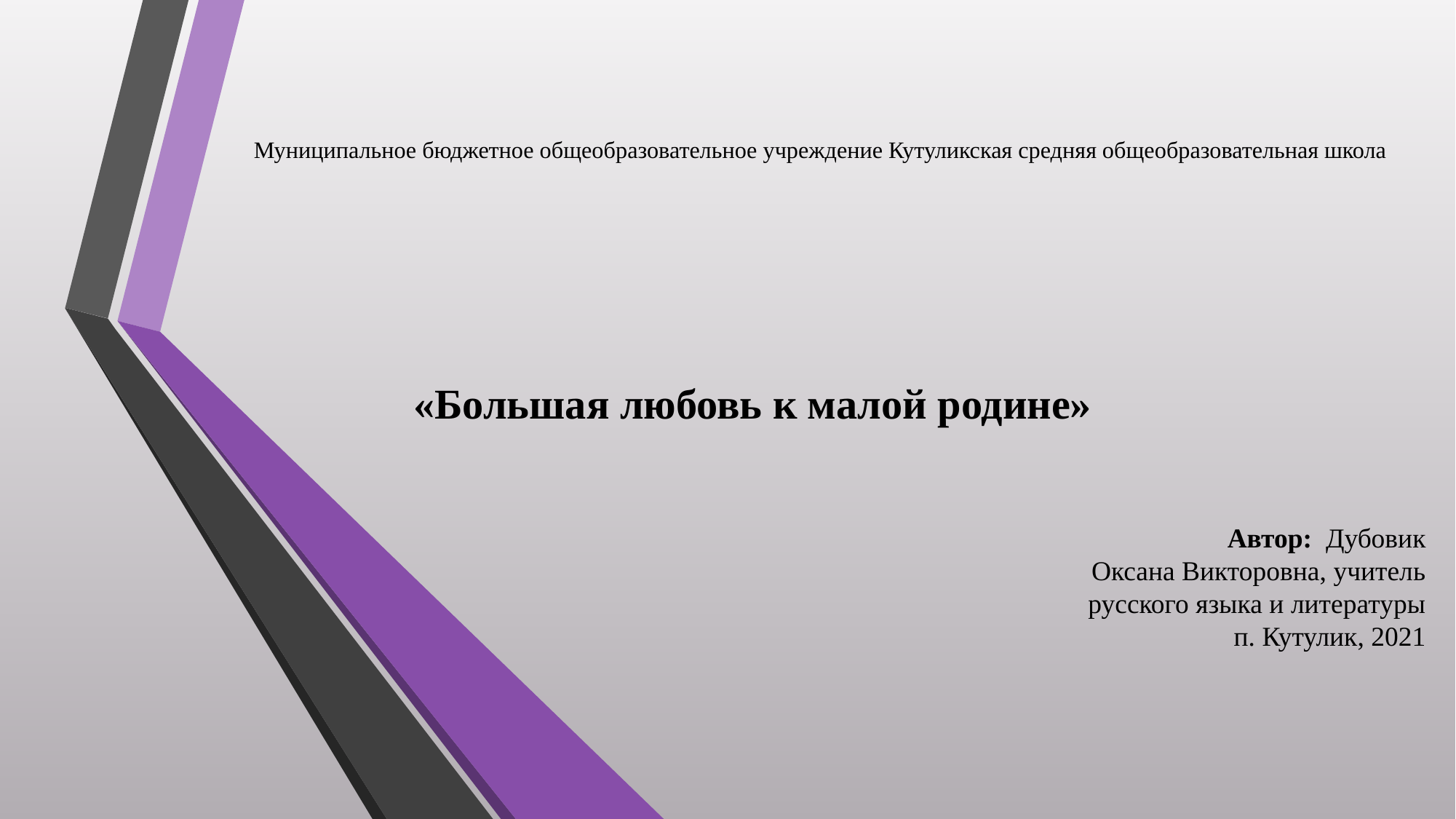

# Муниципальное бюджетное общеобразовательное учреждение Кутуликская средняя общеобразовательная школа

«Большая любовь к малой родине»
	Автор:  Дубовик Оксана Викторовна, учитель русского языка и литературы
п. Кутулик, 2021